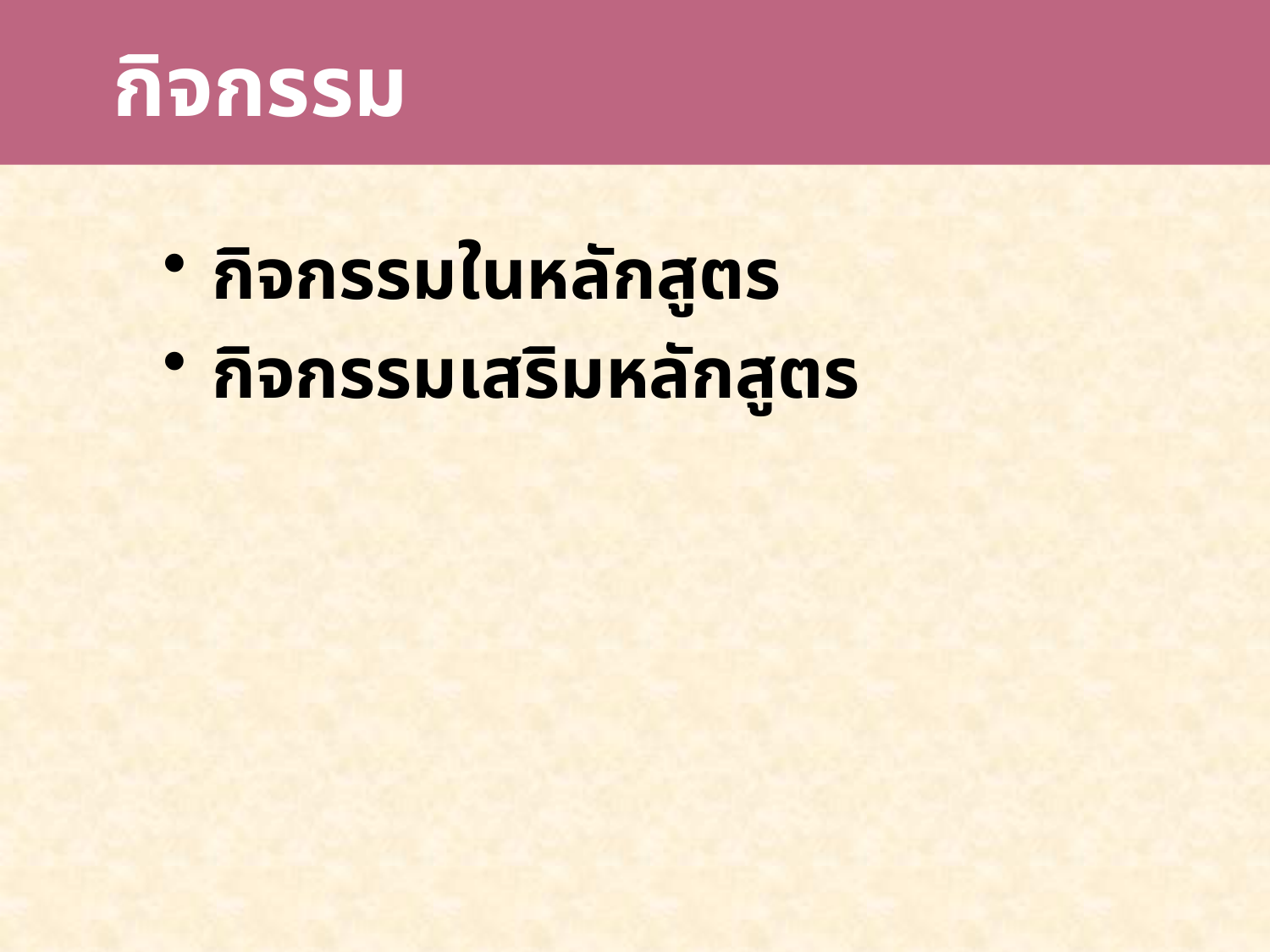

# กิจกรรม

กิจกรรมในหลักสูตร
กิจกรรมเสริมหลักสูตร